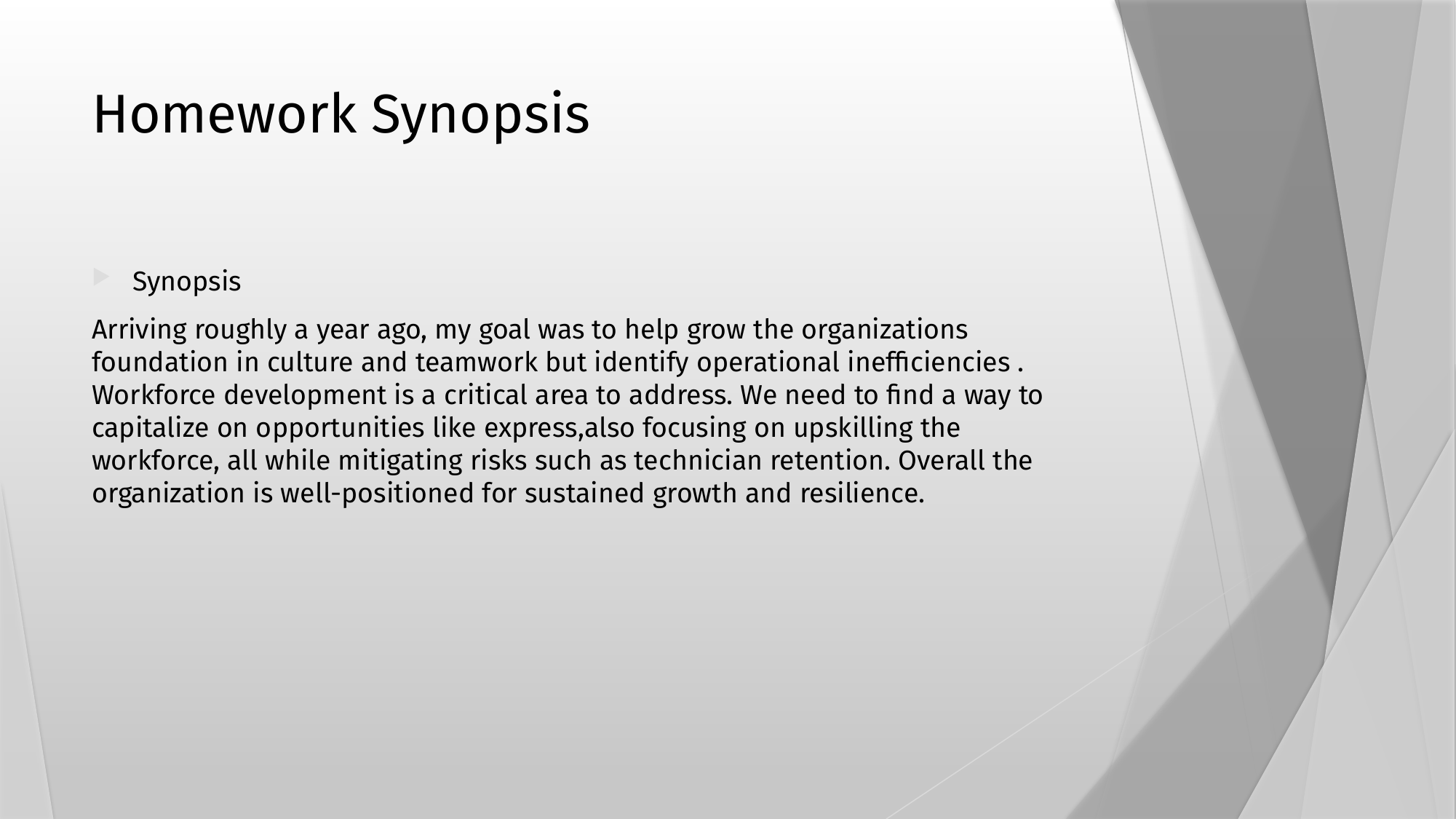

# Homework Synopsis
Synopsis
Arriving roughly a year ago, my goal was to help grow the organizations foundation in culture and teamwork but identify operational inefficiencies . Workforce development is a critical area to address. We need to find a way to capitalize on opportunities like express,also focusing on upskilling the workforce, all while mitigating risks such as technician retention. Overall the organization is well-positioned for sustained growth and resilience.